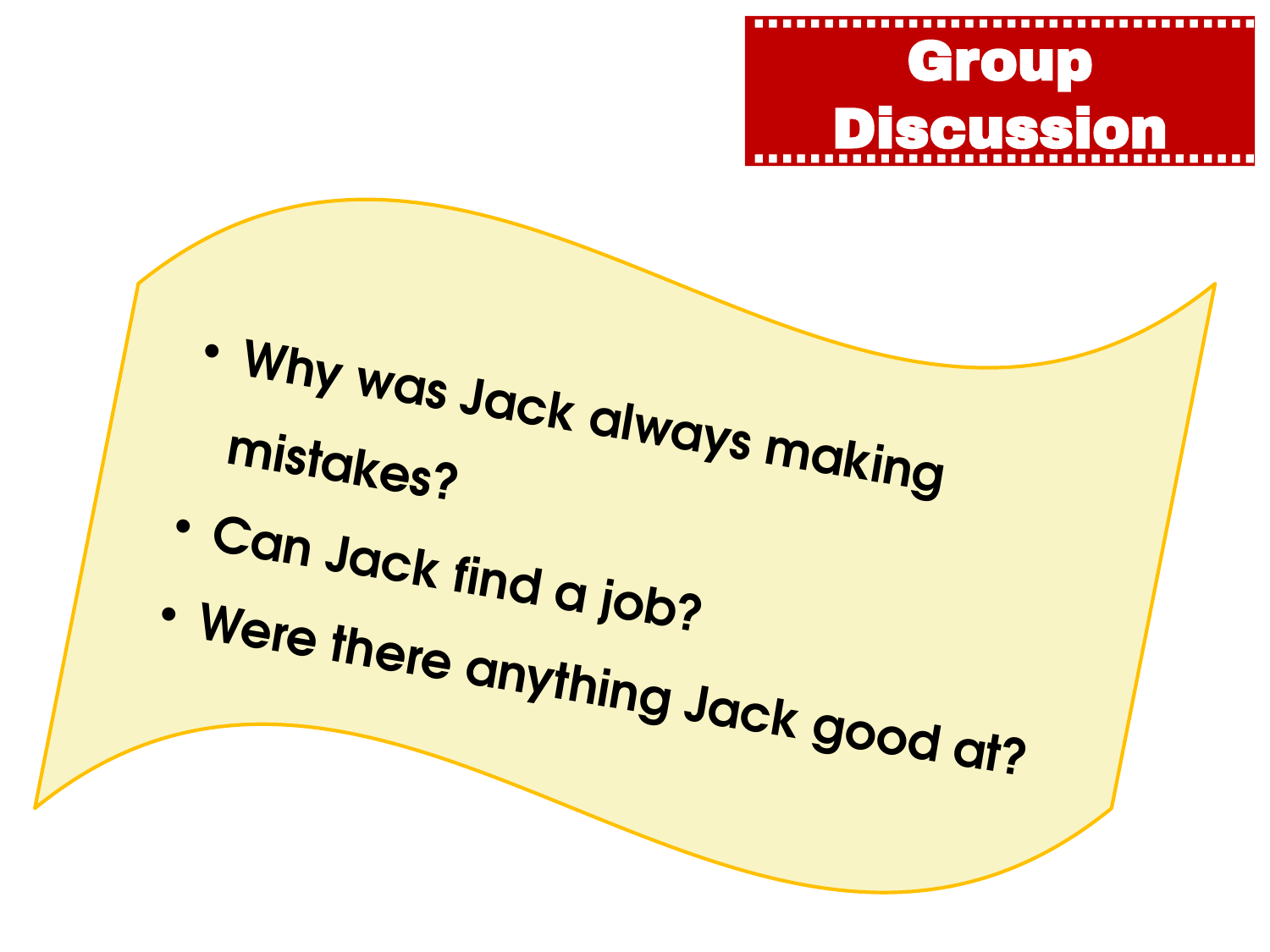

Group Discussion

Why was Jack always making mistakes?
Can Jack find a job?
Were there anything Jack good at?